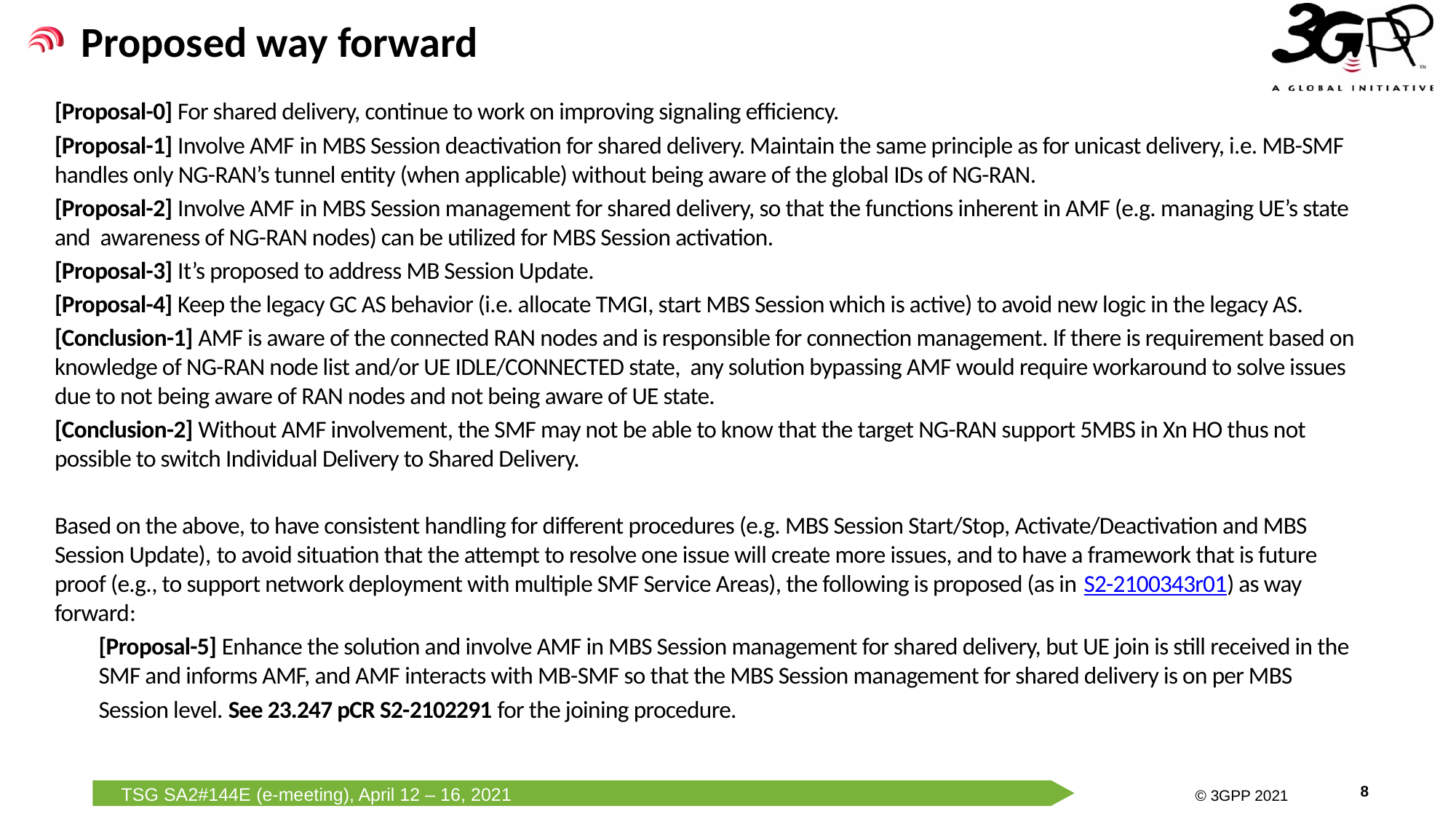

Proposed way forward
[Proposal-0] For shared delivery, continue to work on improving signaling efficiency.
[Proposal-1] Involve AMF in MBS Session deactivation for shared delivery. Maintain the same principle as for unicast delivery, i.e. MB-SMF handles only NG-RAN’s tunnel entity (when applicable) without being aware of the global IDs of NG-RAN.
[Proposal-2] Involve AMF in MBS Session management for shared delivery, so that the functions inherent in AMF (e.g. managing UE’s state and  awareness of NG-RAN nodes) can be utilized for MBS Session activation.
[Proposal-3] It’s proposed to address MB Session Update.
[Proposal-4] Keep the legacy GC AS behavior (i.e. allocate TMGI, start MBS Session which is active) to avoid new logic in the legacy AS.
[Conclusion-1] AMF is aware of the connected RAN nodes and is responsible for connection management. If there is requirement based on knowledge of NG-RAN node list and/or UE IDLE/CONNECTED state,  any solution bypassing AMF would require workaround to solve issues due to not being aware of RAN nodes and not being aware of UE state.
[Conclusion-2] Without AMF involvement, the SMF may not be able to know that the target NG-RAN support 5MBS in Xn HO thus not possible to switch Individual Delivery to Shared Delivery.

Based on the above, to have consistent handling for different procedures (e.g. MBS Session Start/Stop, Activate/Deactivation and MBS Session Update), to avoid situation that the attempt to resolve one issue will create more issues, and to have a framework that is future proof (e.g., to support network deployment with multiple SMF Service Areas), the following is proposed (as in S2-2100343r01) as way forward:
[Proposal-5] Enhance the solution and involve AMF in MBS Session management for shared delivery, but UE join is still received in the SMF and informs AMF, and AMF interacts with MB-SMF so that the MBS Session management for shared delivery is on per MBS
Session level. See 23.247 pCR S2-2102291 for the joining procedure.